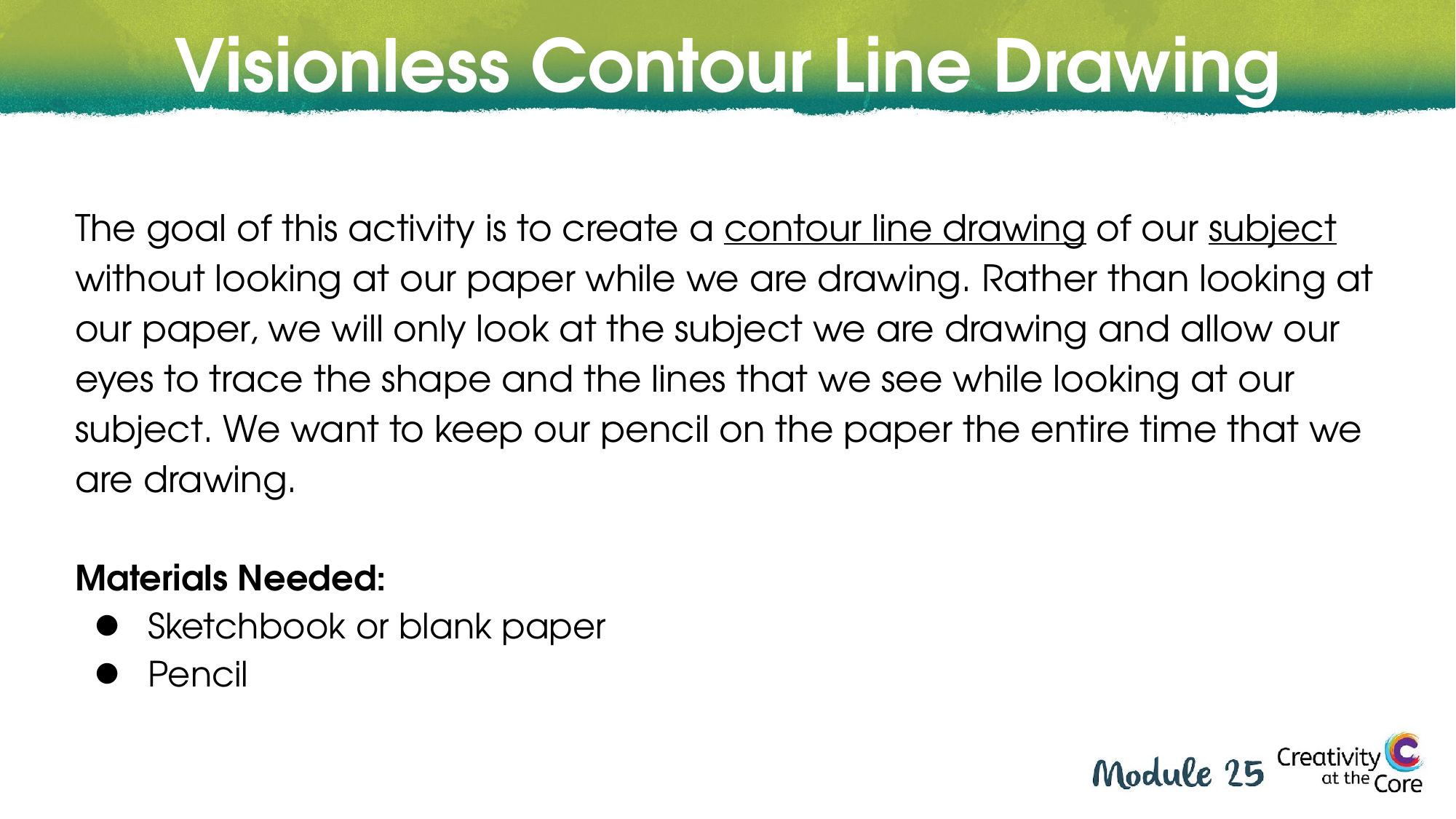

Visionless Contour Line Drawing
The goal of this activity is to create a contour line drawing of our subject without looking at our paper while we are drawing. Rather than looking at our paper, we will only look at the subject we are drawing and allow our eyes to trace the shape and the lines that we see while looking at our subject. We want to keep our pencil on the paper the entire time that we are drawing.

Materials Needed:
Sketchbook or blank paper
Pencil